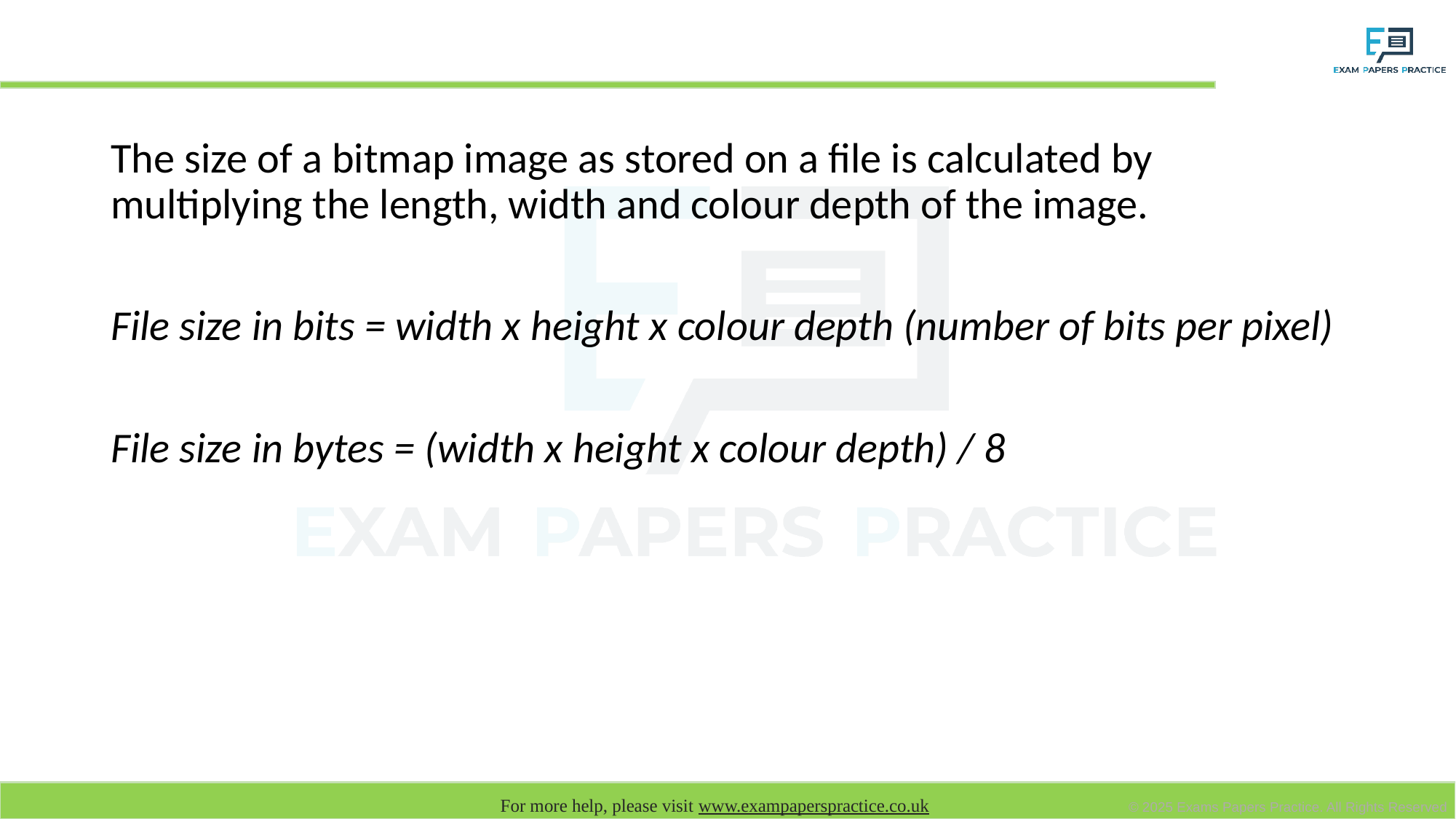

# Calculating file size
The size of a bitmap image as stored on a file is calculated by multiplying the length, width and colour depth of the image.

File size in bits = width x height x colour depth (number of bits per pixel)

File size in bytes = (width x height x colour depth) / 8